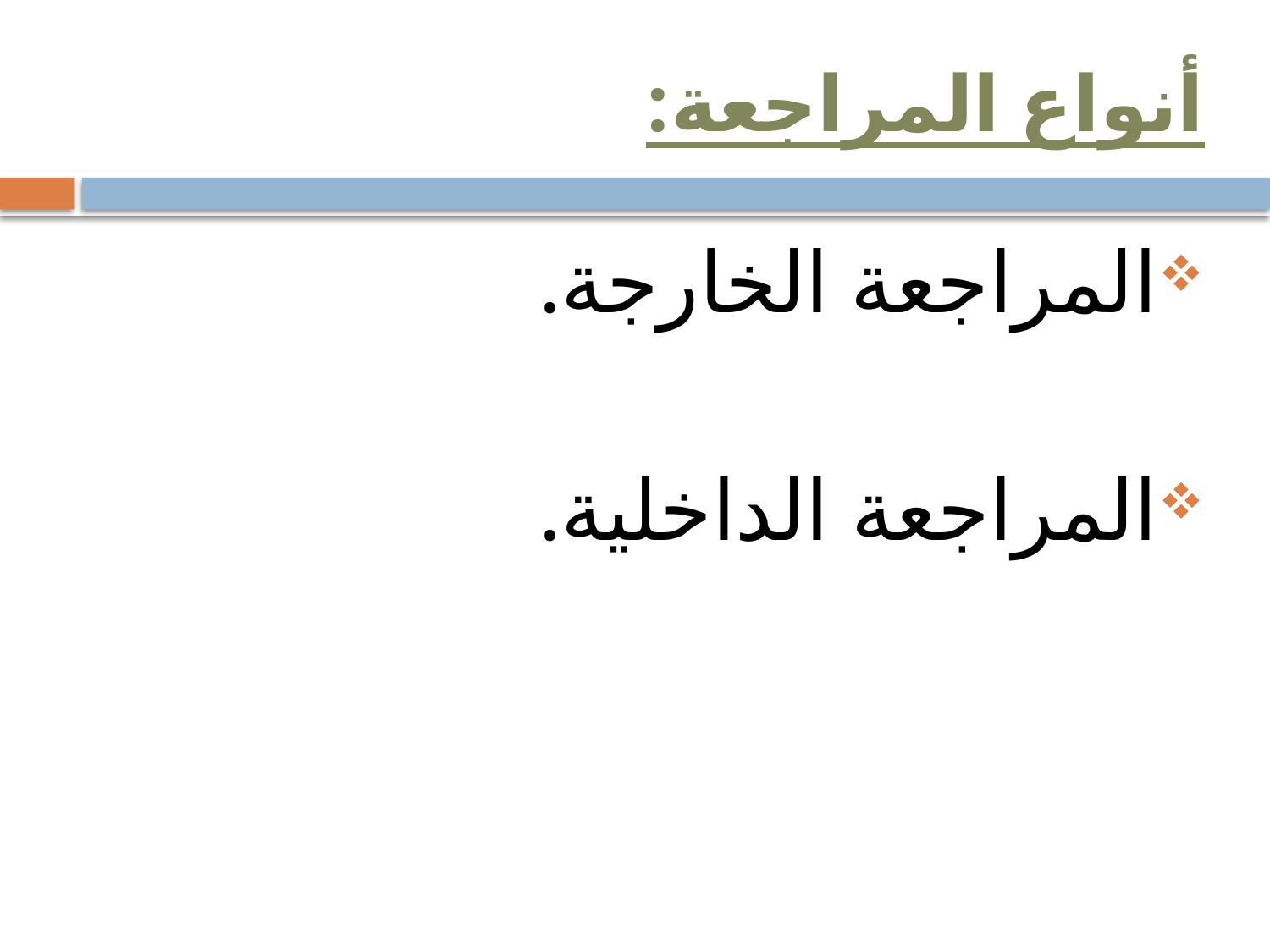

# أنواع المراجعة:
المراجعة الخارجة.

المراجعة الداخلية.